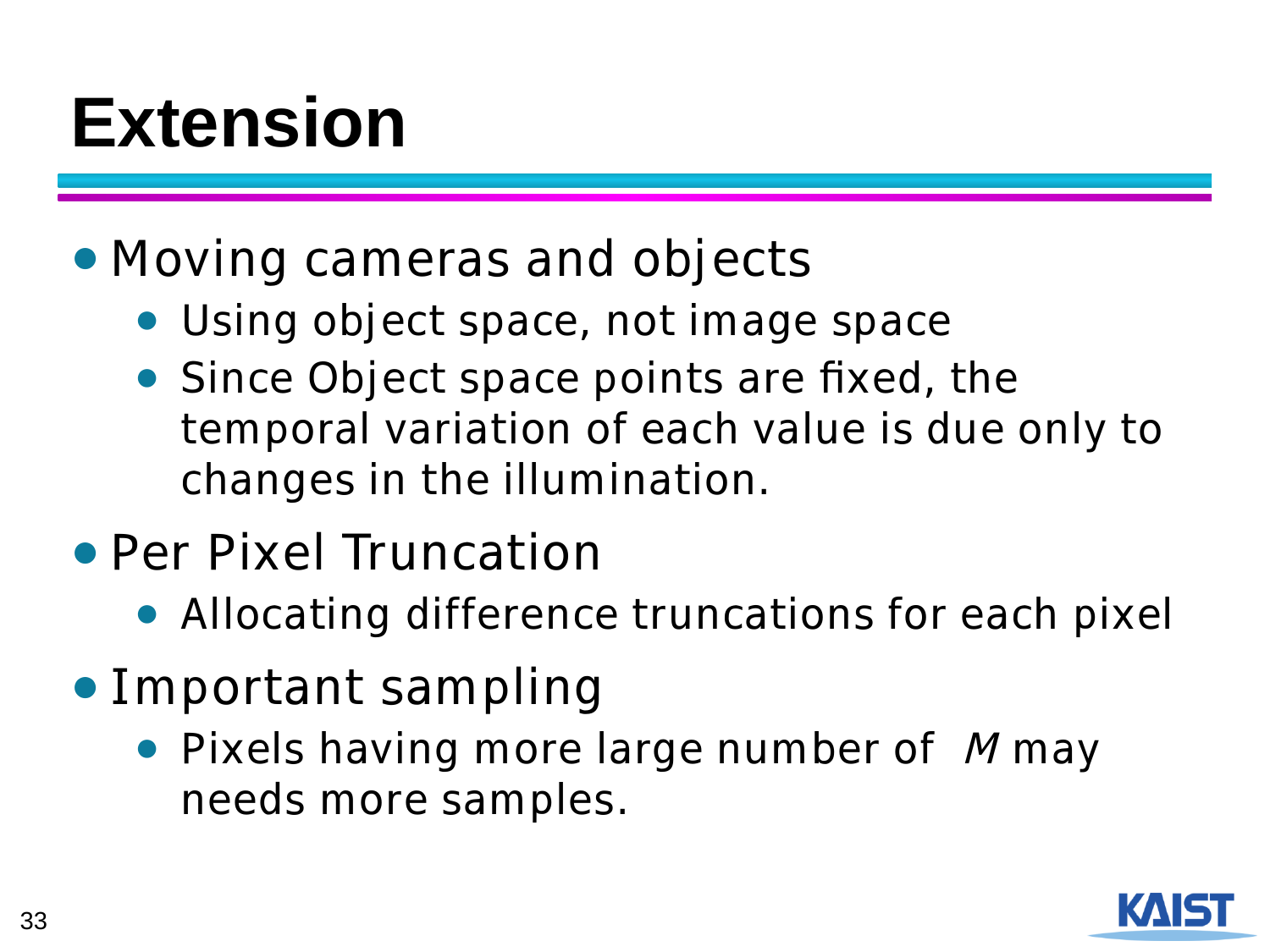

# Extension
Moving cameras and objects
Using object space, not image space
Since Object space points are fixed, the temporal variation of each value is due only to changes in the illumination.
Per Pixel Truncation
Allocating difference truncations for each pixel
Important sampling
Pixels having more large number of  M may needs more samples.